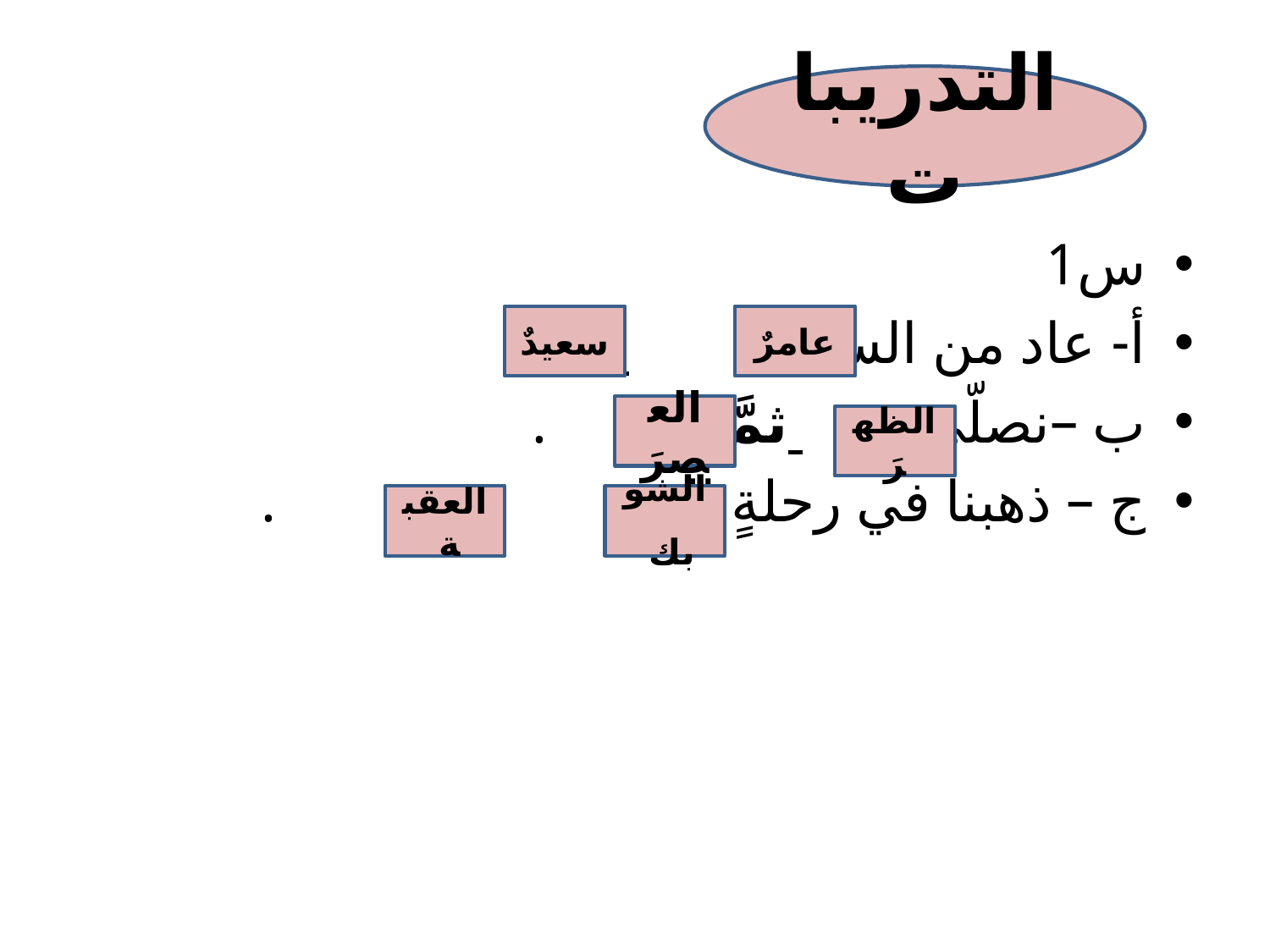

#
التدريبات
س1
أ- عاد من السفر          ثمَّ
ب –نصلّي         ثمَّ            .
ج – ذهبنا في رحلةٍ إلى          ثم           .

سعيدٌ
عامرٌ
العصرَ
الظهرَ
العقبة
الشوبك